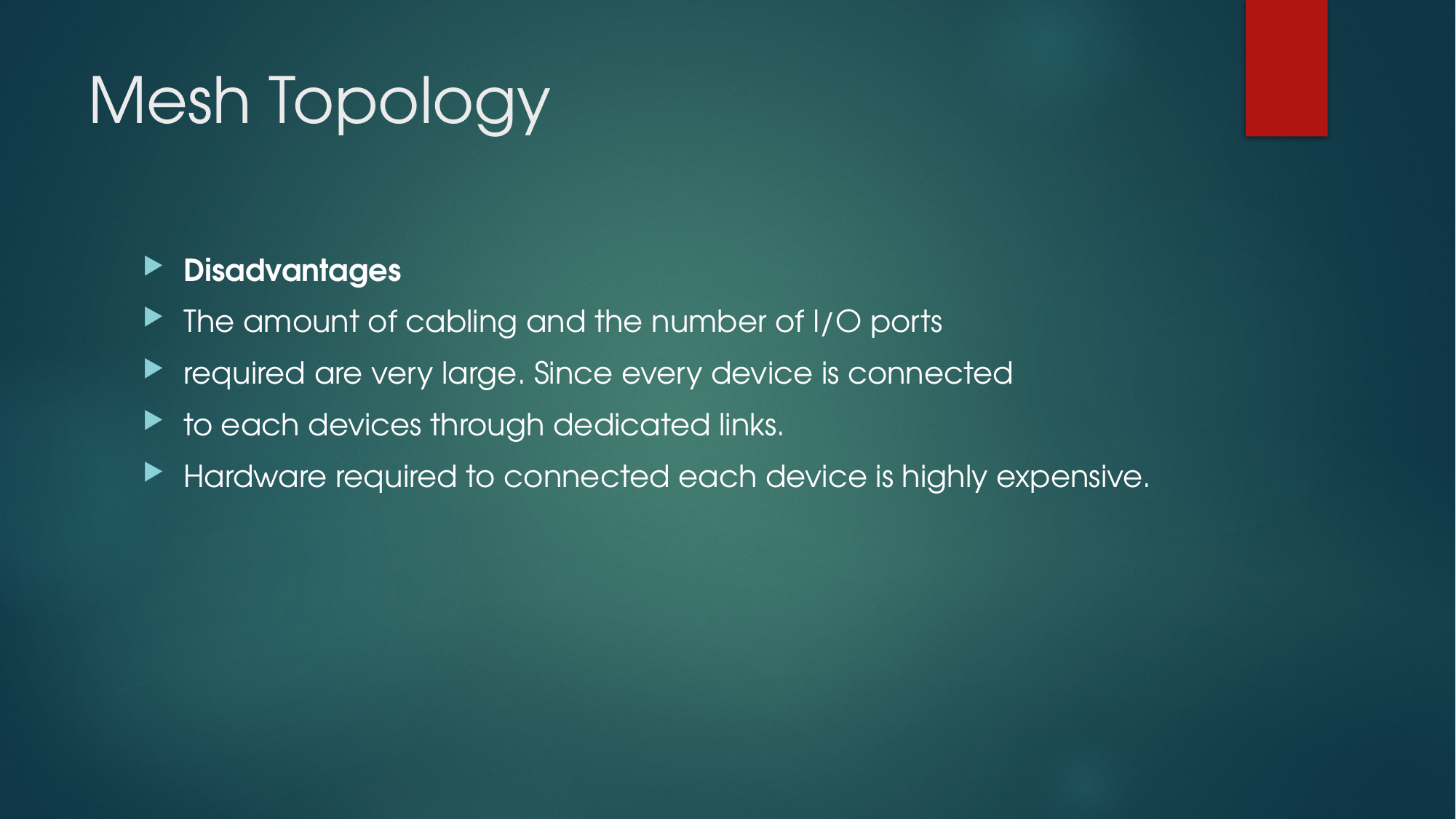

# Mesh Topology
Disadvantages
The amount of cabling and the number of I/O ports
required are very large. Since every device is connected
to each devices through dedicated links.
Hardware required to connected each device is highly expensive.